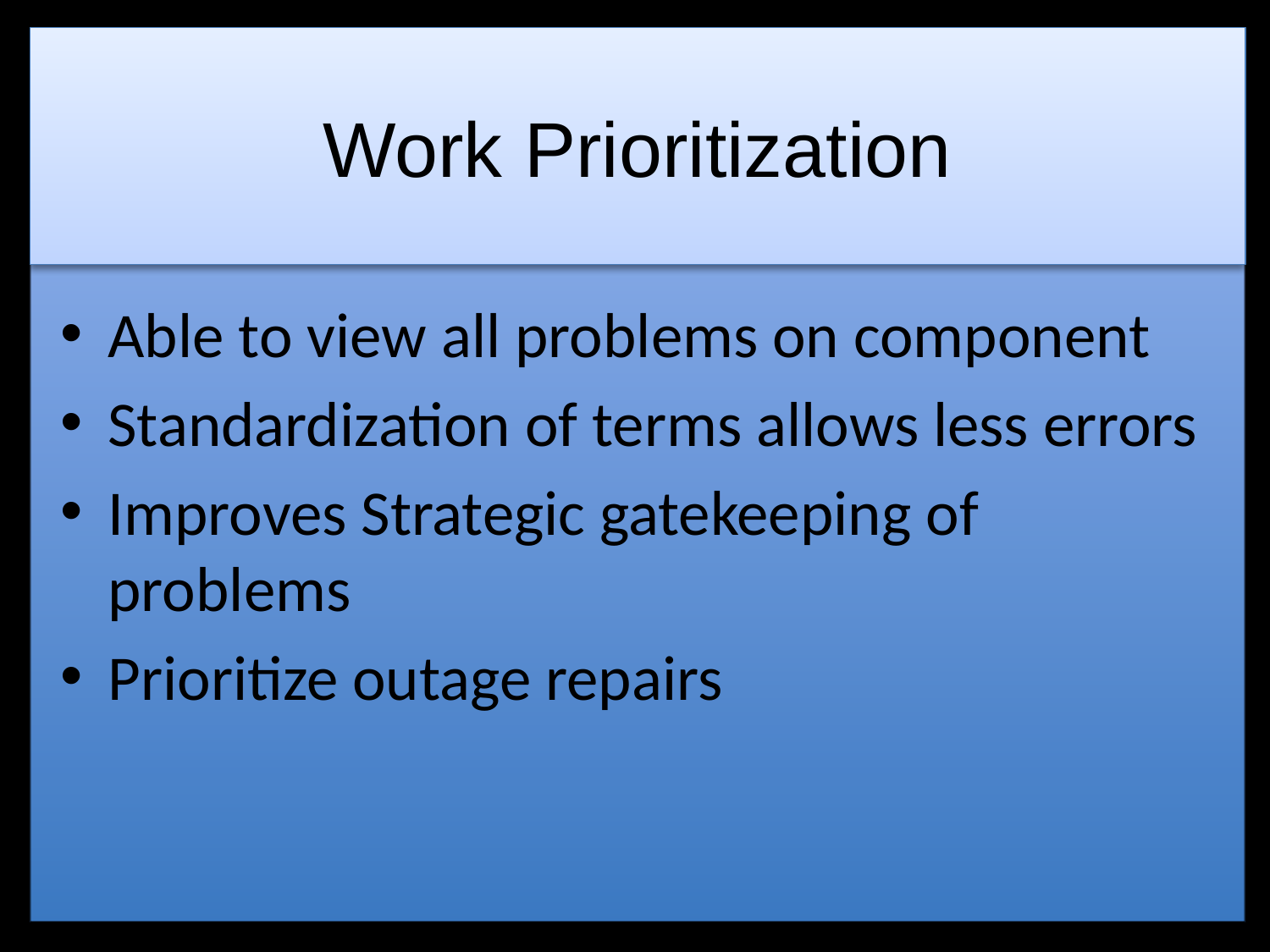

# Work Prioritization
Able to view all problems on component
Standardization of terms allows less errors
Improves Strategic gatekeeping of problems
Prioritize outage repairs